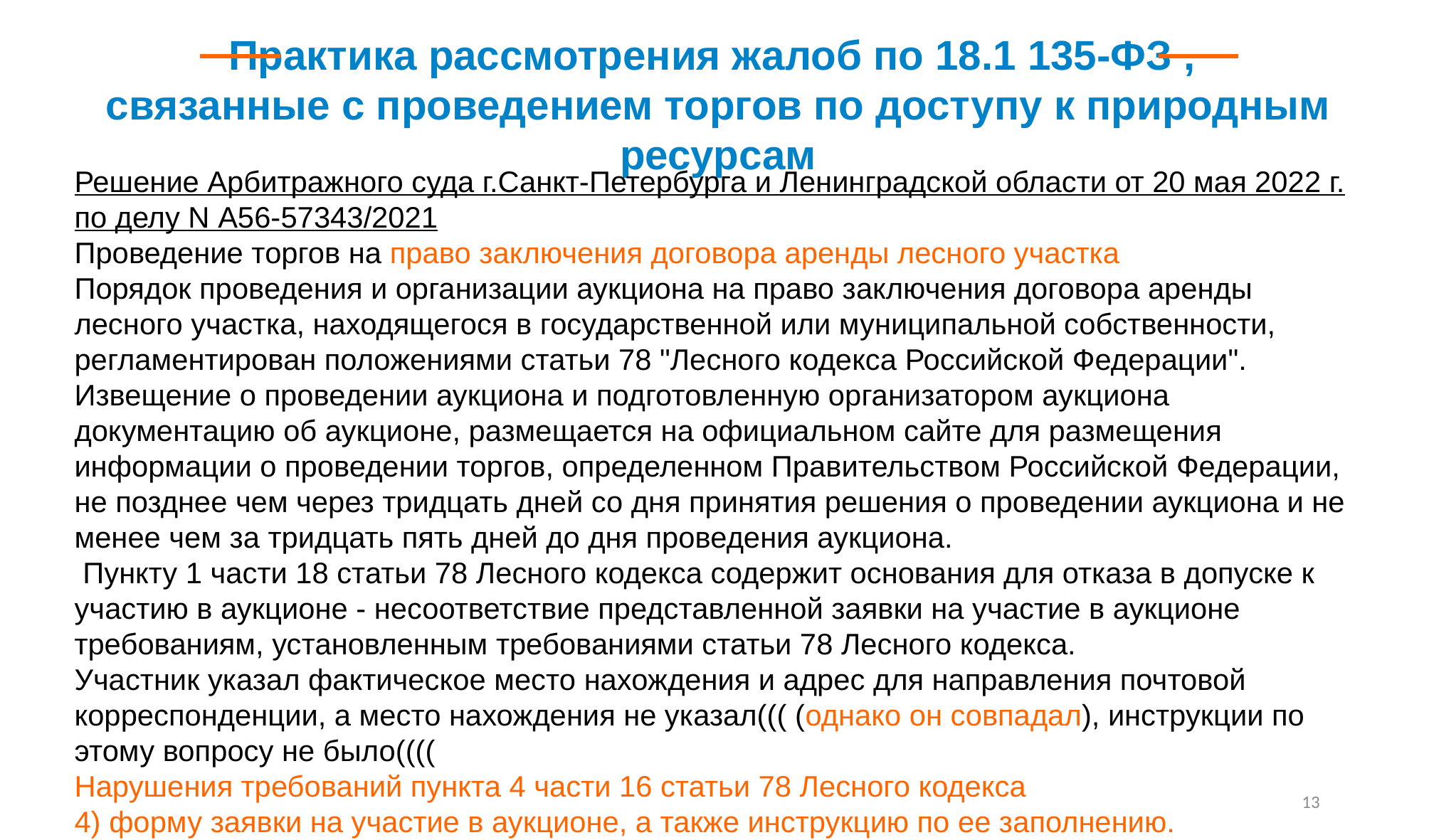

Практика рассмотрения жалоб по 18.1 135-ФЗ ,
связанные с проведением торгов по доступу к природным ресурсам

Решение Арбитражного суда г.Санкт-Петербурга и Ленинградской области от 20 мая 2022 г. по делу N А56-57343/2021
Проведение торгов на право заключения договора аренды лесного участка
Порядок проведения и организации аукциона на право заключения договора аренды лесного участка, находящегося в государственной или муниципальной собственности, регламентирован положениями статьи 78 "Лесного кодекса Российской Федерации".
Извещение о проведении аукциона и подготовленную организатором аукциона документацию об аукционе, размещается на официальном сайте для размещения информации о проведении торгов, определенном Правительством Российской Федерации, не позднее чем через тридцать дней со дня принятия решения о проведении аукциона и не менее чем за тридцать пять дней до дня проведения аукциона.
 Пункту 1 части 18 статьи 78 Лесного кодекса содержит основания для отказа в допуске к участию в аукционе - несоответствие представленной заявки на участие в аукционе требованиям, установленным требованиями статьи 78 Лесного кодекса.
Участник указал фактическое место нахождения и адрес для направления почтовой корреспонденции, а место нахождения не указал((( (однако он совпадал), инструкции по этому вопросу не было((((
Нарушения требований пункта 4 части 16 статьи 78 Лесного кодекса
4) форму заявки на участие в аукционе, а также инструкцию по ее заполнению.
Не размещение информации  в соответствии с законодательством РФ торгов
13